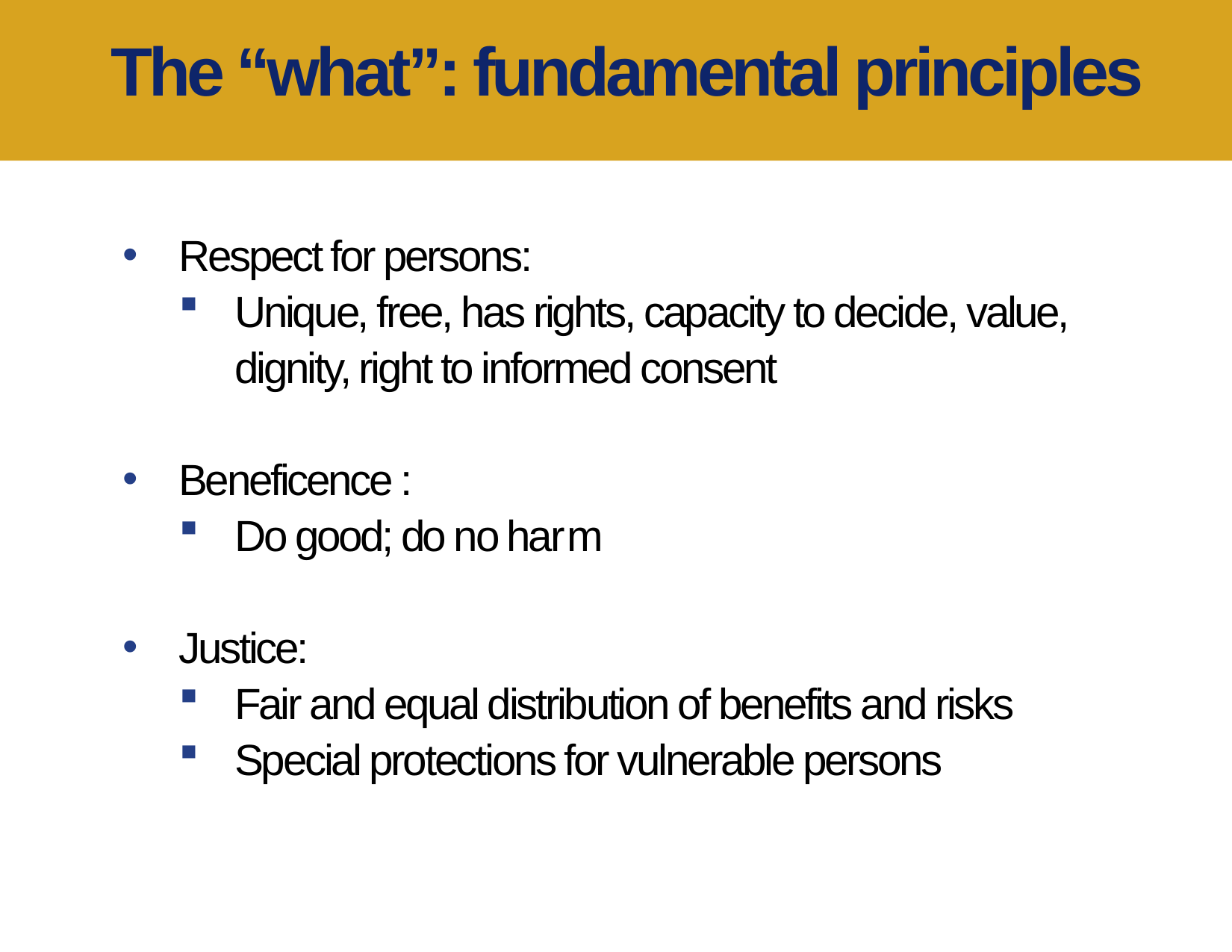

The “what”: fundamental principles
Respect for persons:
Unique, free, has rights, capacity to decide, value, dignity, right to informed consent

Beneficence :
Do good; do no har m

Justice:
Fair and equal distribution of benefits and risks
Special protections for vulnerable persons